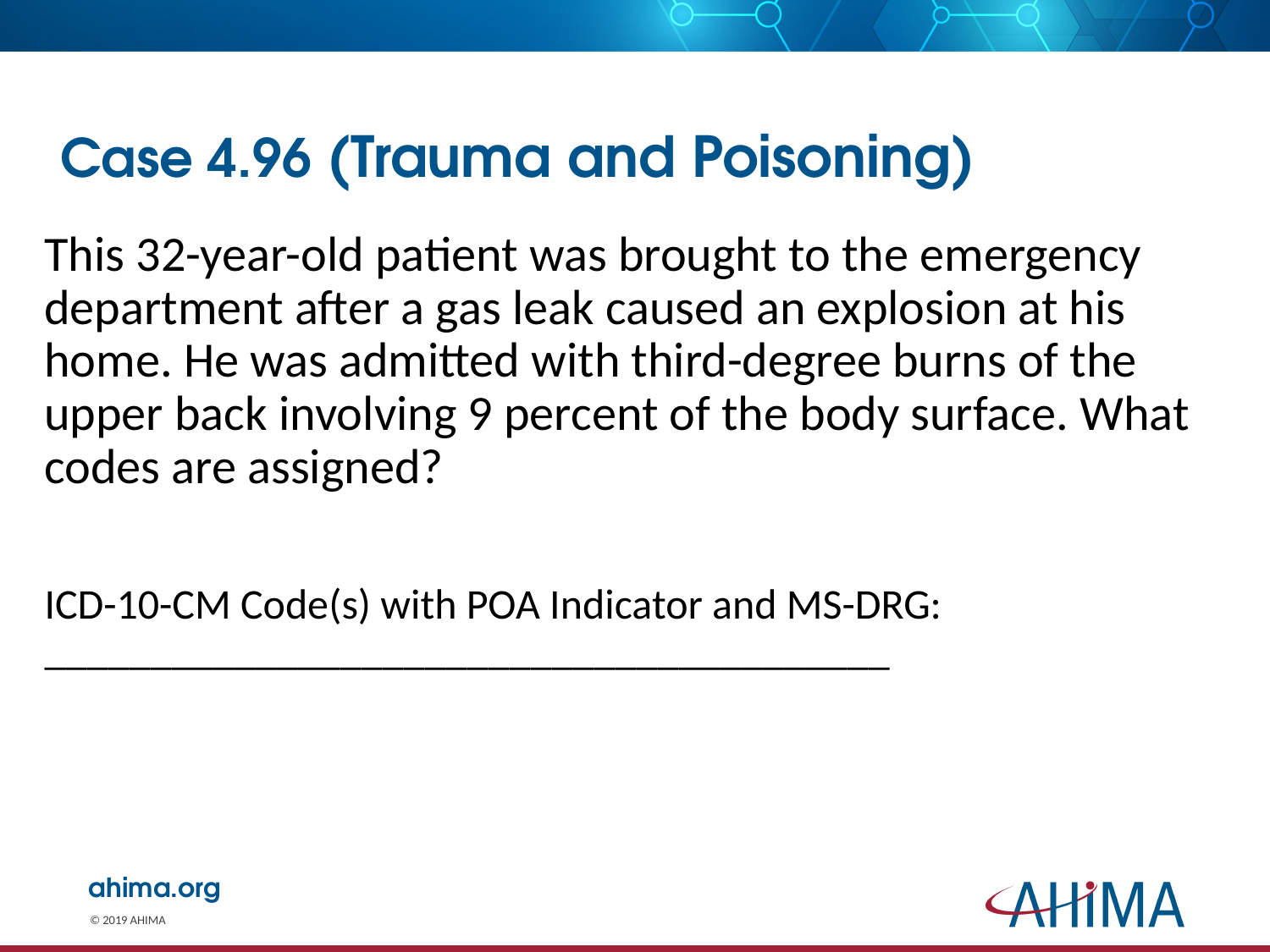

# Case 4.96 (Trauma and Poisoning)
This 32-year-old patient was brought to the emergency department after a gas leak caused an explosion at his home. He was admitted with third-degree burns of the upper back involving 9 percent of the body surface. What codes are assigned?

ICD-10-CM Code(s) with POA Indicator and MS-DRG: ________________________________________